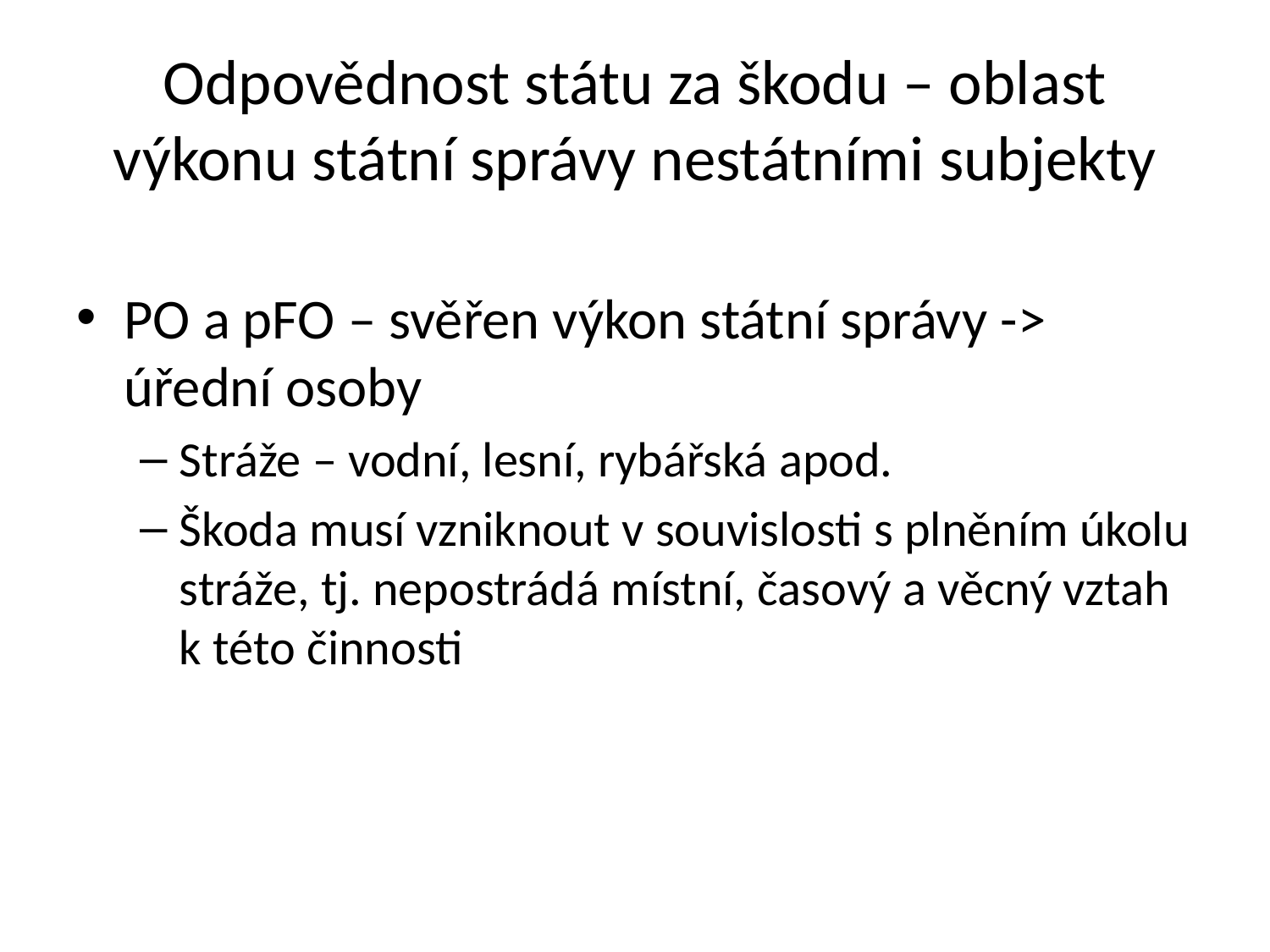

# Odpovědnost státu za škodu – oblast výkonu státní správy nestátními subjekty
PO a pFO – svěřen výkon státní správy -> úřední osoby
Stráže – vodní, lesní, rybářská apod.
Škoda musí vzniknout v souvislosti s plněním úkolu stráže, tj. nepostrádá místní, časový a věcný vztah k této činnosti